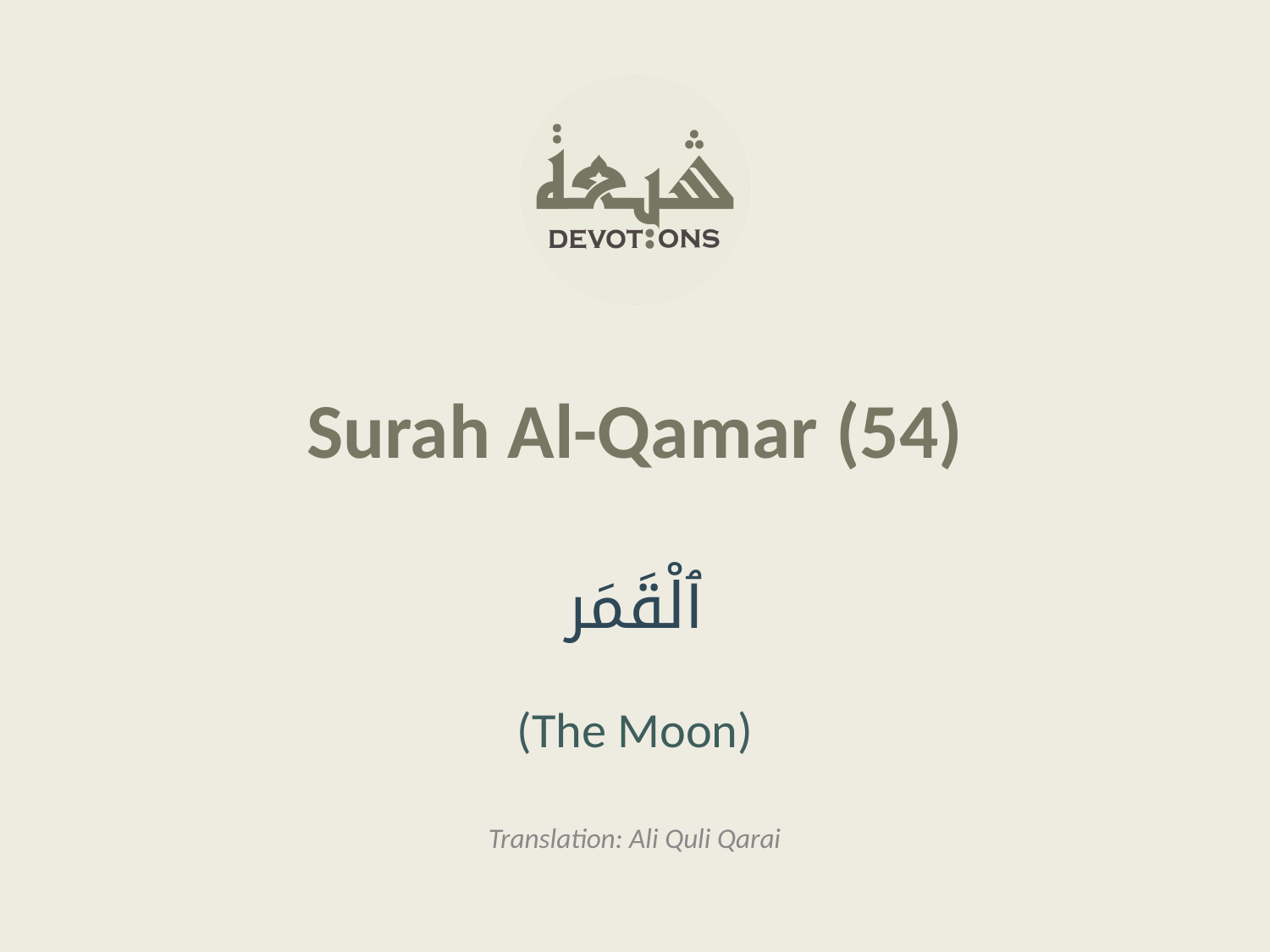

Surah Al-Qamar (54)
ٱلْقَمَر
(The Moon)
Translation: Ali Quli Qarai